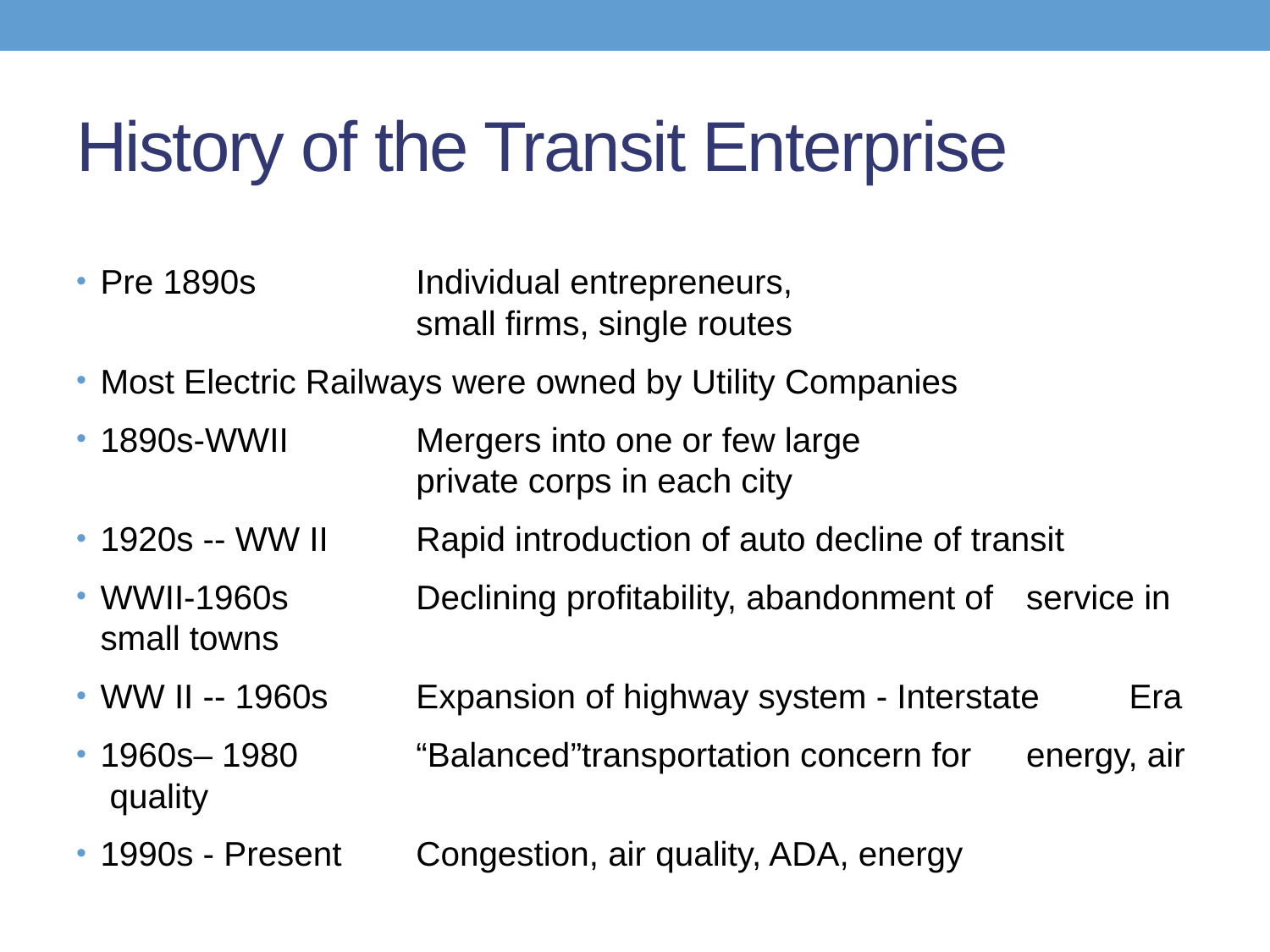

# History of the Transit Enterprise
Pre 1890s	Individual entrepreneurs,
	small firms, single routes
Most Electric Railways were owned by Utility Companies
1890s-WWII	Mergers into one or few large
	private corps in each city
1920s -- WW II	Rapid introduction of auto decline of transit
WWII-1960s	Declining profitability, abandonment of 	service in small towns
WW II -- 1960s	Expansion of highway system - Interstate 	Era
1960s– 1980 	“Balanced”transportation concern for 		energy, air  quality
1990s - Present	Congestion, air quality, ADA, energy